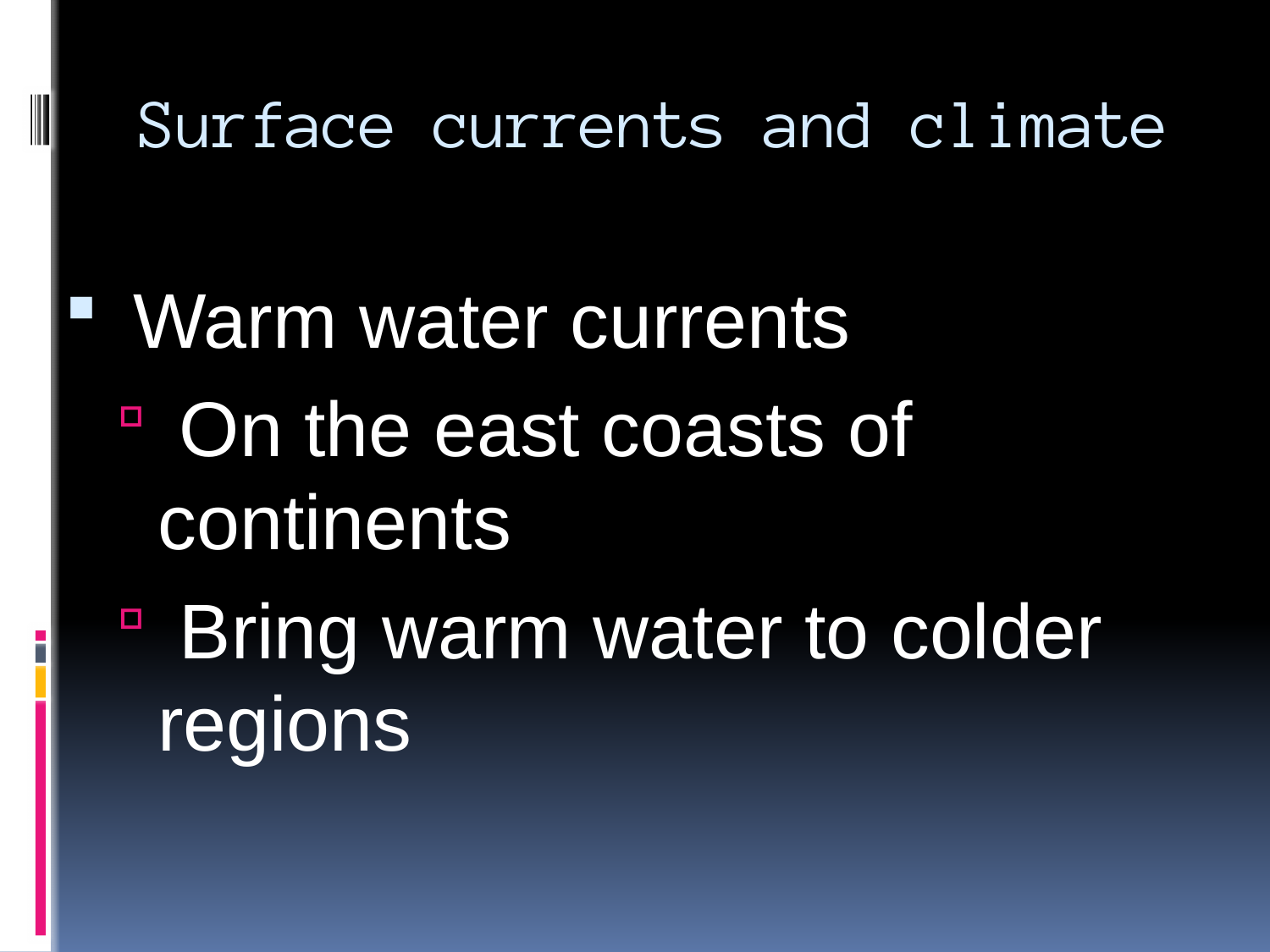

# Surface currents and climate
 Warm water currents
 On the east coasts of continents
 Bring warm water to colder regions